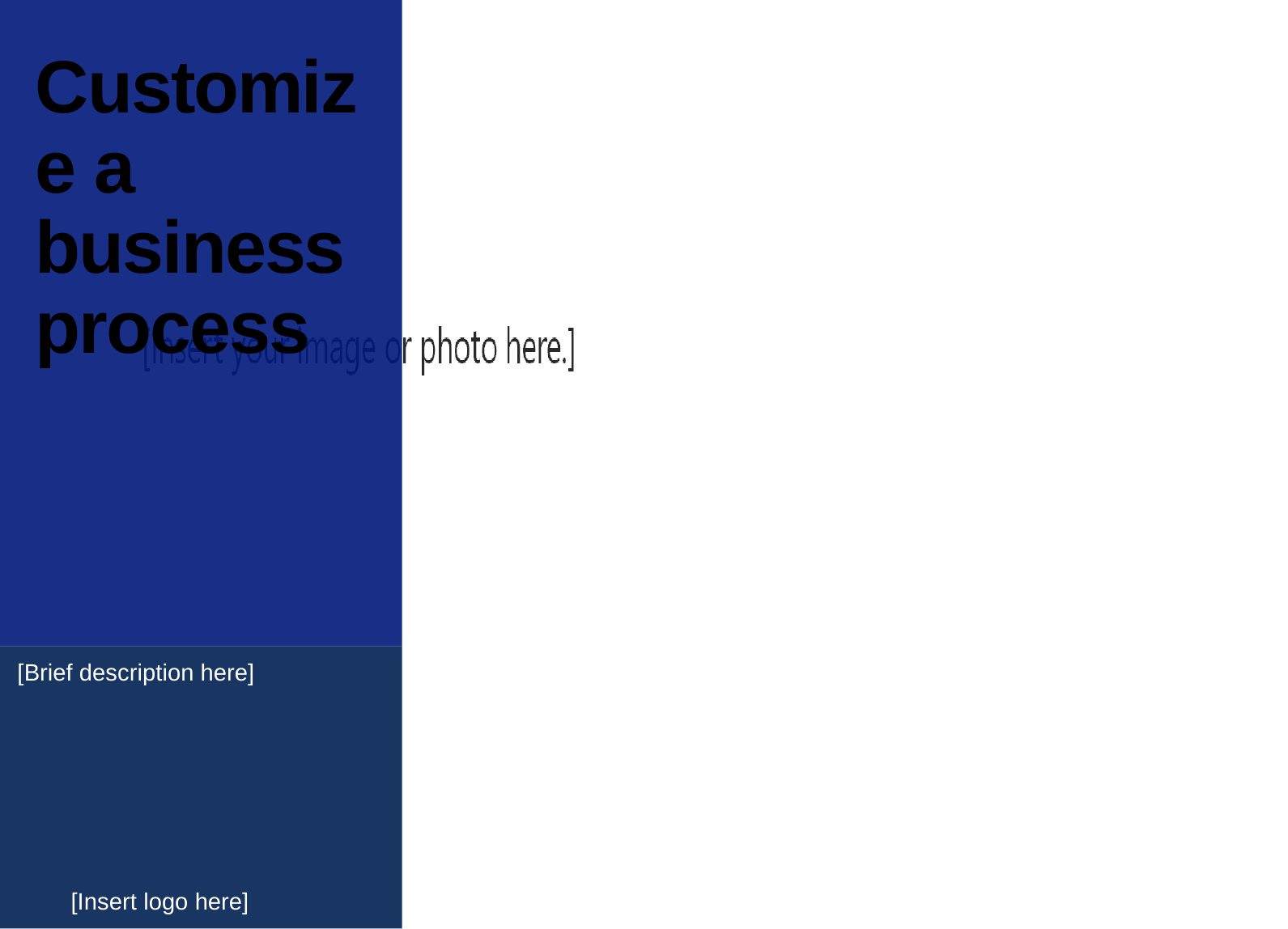

# Customize a business process
[Brief description here]

        [Insert logo here]

for Managers and Admins